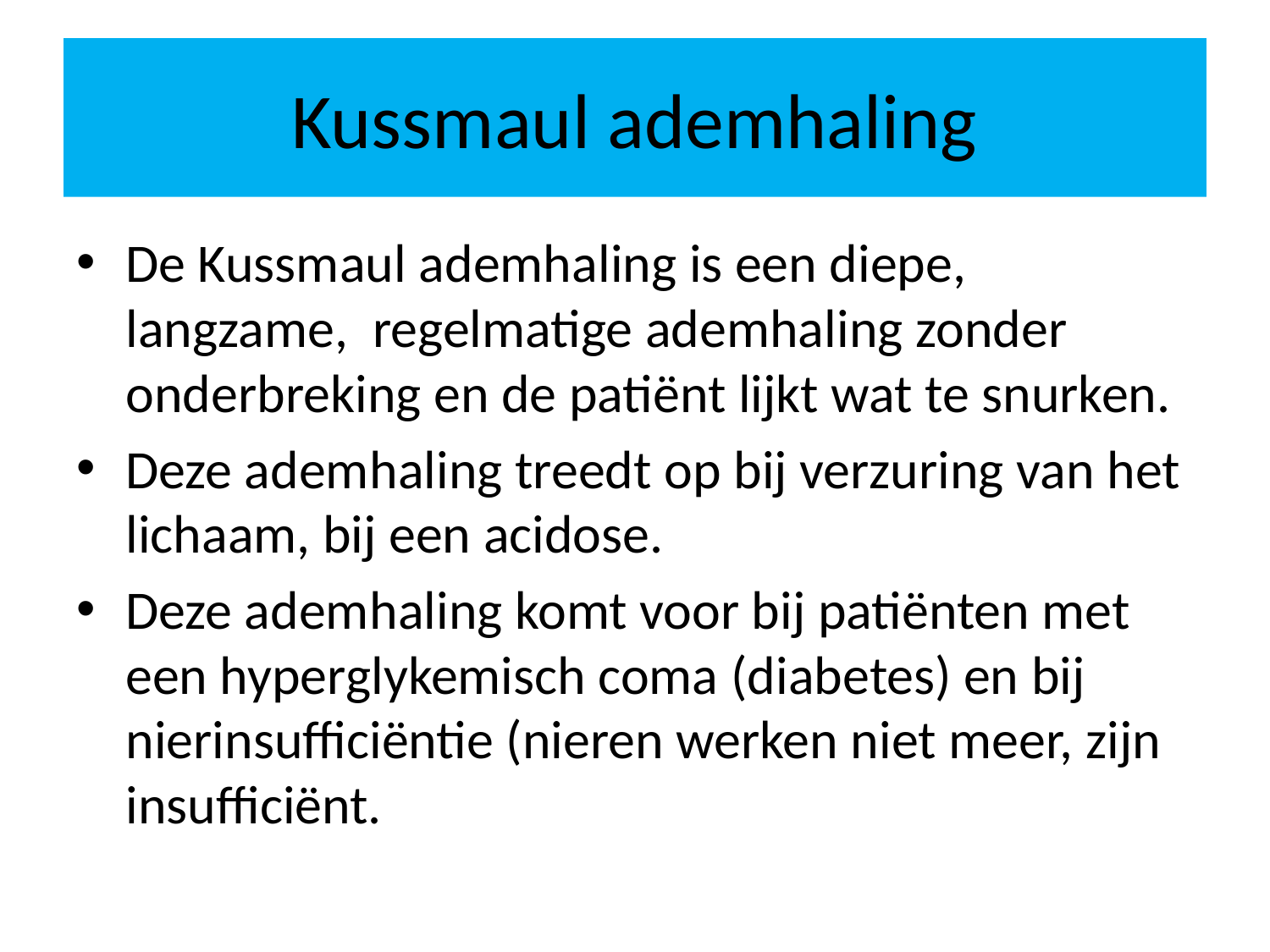

# Kussmaul ademhaling
De Kussmaul ademhaling is een diepe, langzame,  regelmatige ademhaling zonder onderbreking en de patiënt lijkt wat te snurken.
Deze ademhaling treedt op bij verzuring van het lichaam, bij een acidose.
Deze ademhaling komt voor bij patiënten met een hyperglykemisch coma (diabetes) en bij nierinsufficiëntie (nieren werken niet meer, zijn insufficiënt.